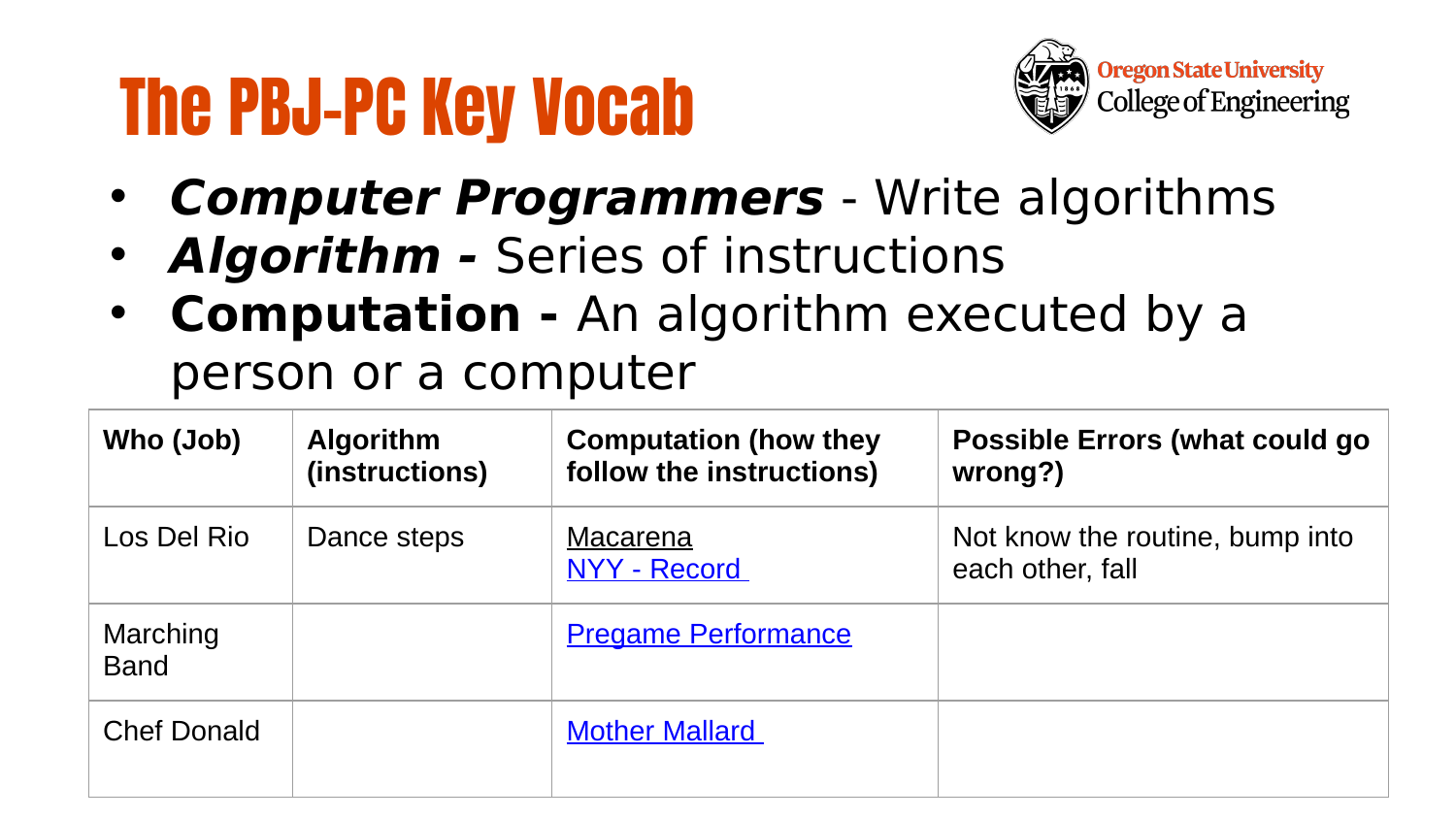

# The PBJ-PC Key Vocab

Computer Programmers - Write algorithms
Algorithm - Series of instructions
Computation - An algorithm executed by a person or a computer
| Who (Job) | Algorithm (instructions) | Computation (how they follow the instructions) | Possible Errors (what could go wrong?) |
| --- | --- | --- | --- |
| Los Del Rio | Dance steps | Macarena NYY - Record | Not know the routine, bump into each other, fall |
| Marching Band |  | Pregame Performance |  |
| Chef Donald |  | Mother Mallard |  |